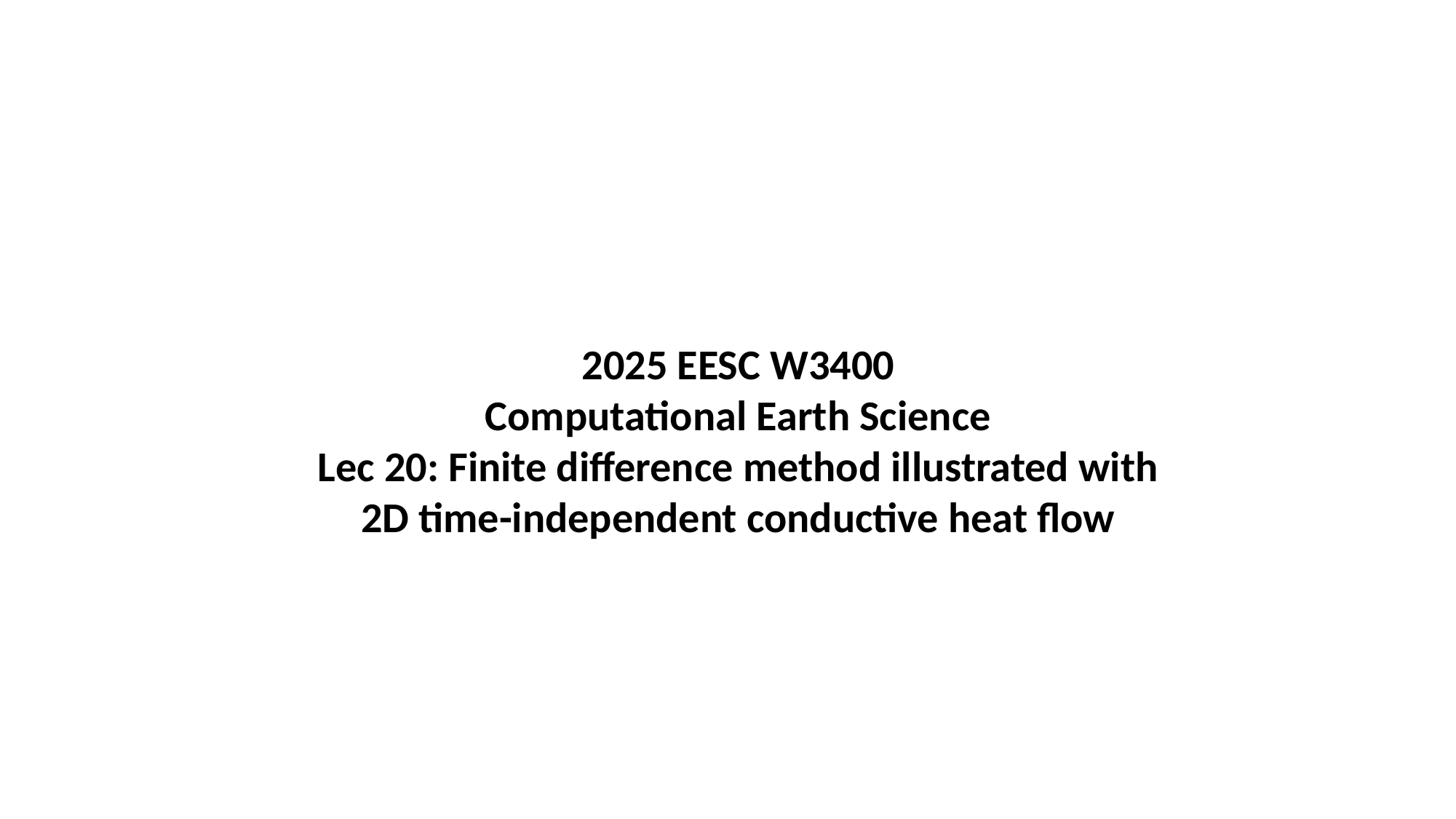

2025 EESC W3400
Computational Earth Science
Lec 20: Finite difference method illustrated with
2D time-independent conductive heat flow